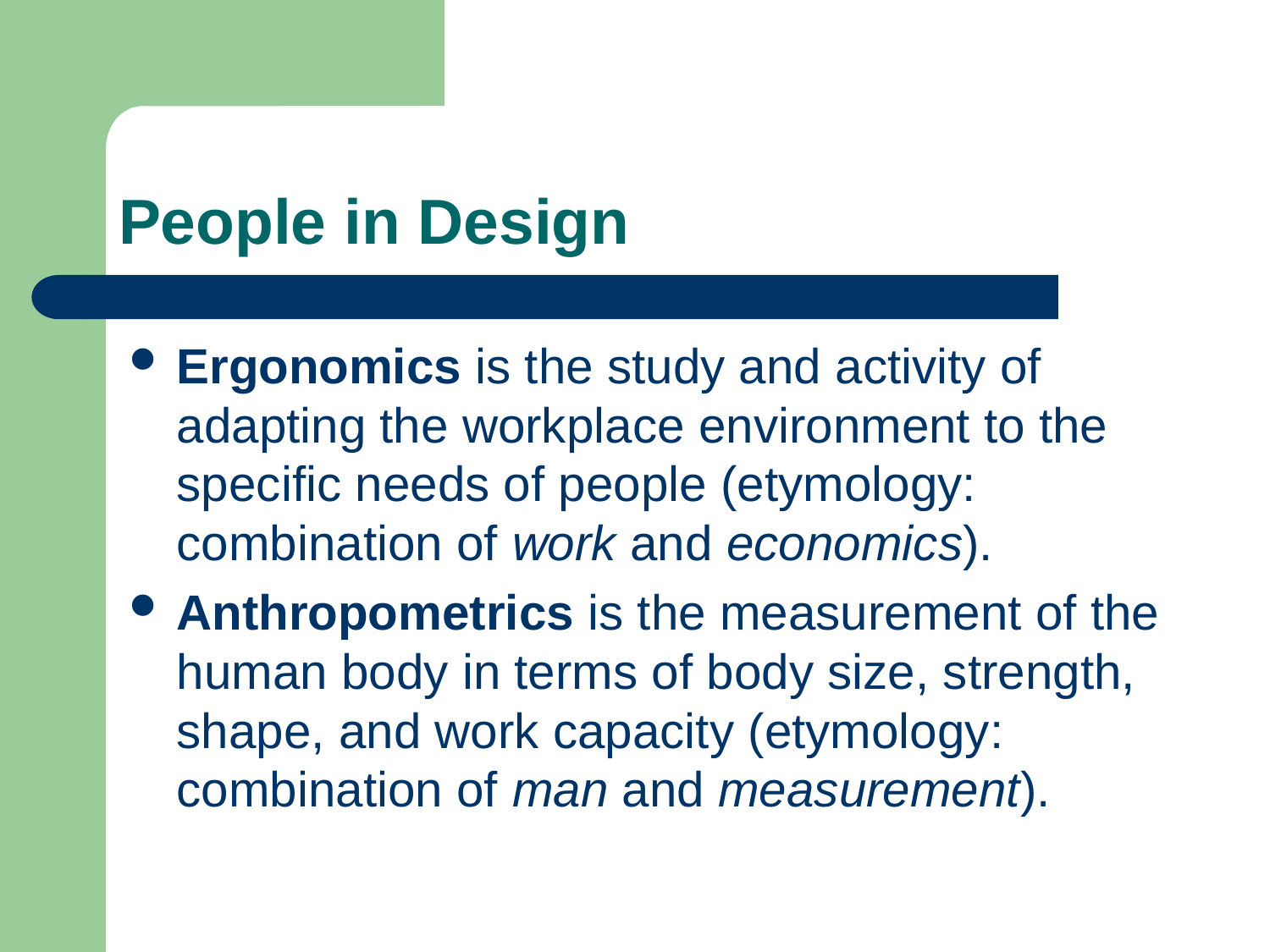

# People in Design
Ergonomics is the study and activity of adapting the workplace environment to the specific needs of people (etymology: combination of work and economics).
Anthropometrics is the measurement of the human body in terms of body size, strength, shape, and work capacity (etymology: combination of man and measurement).